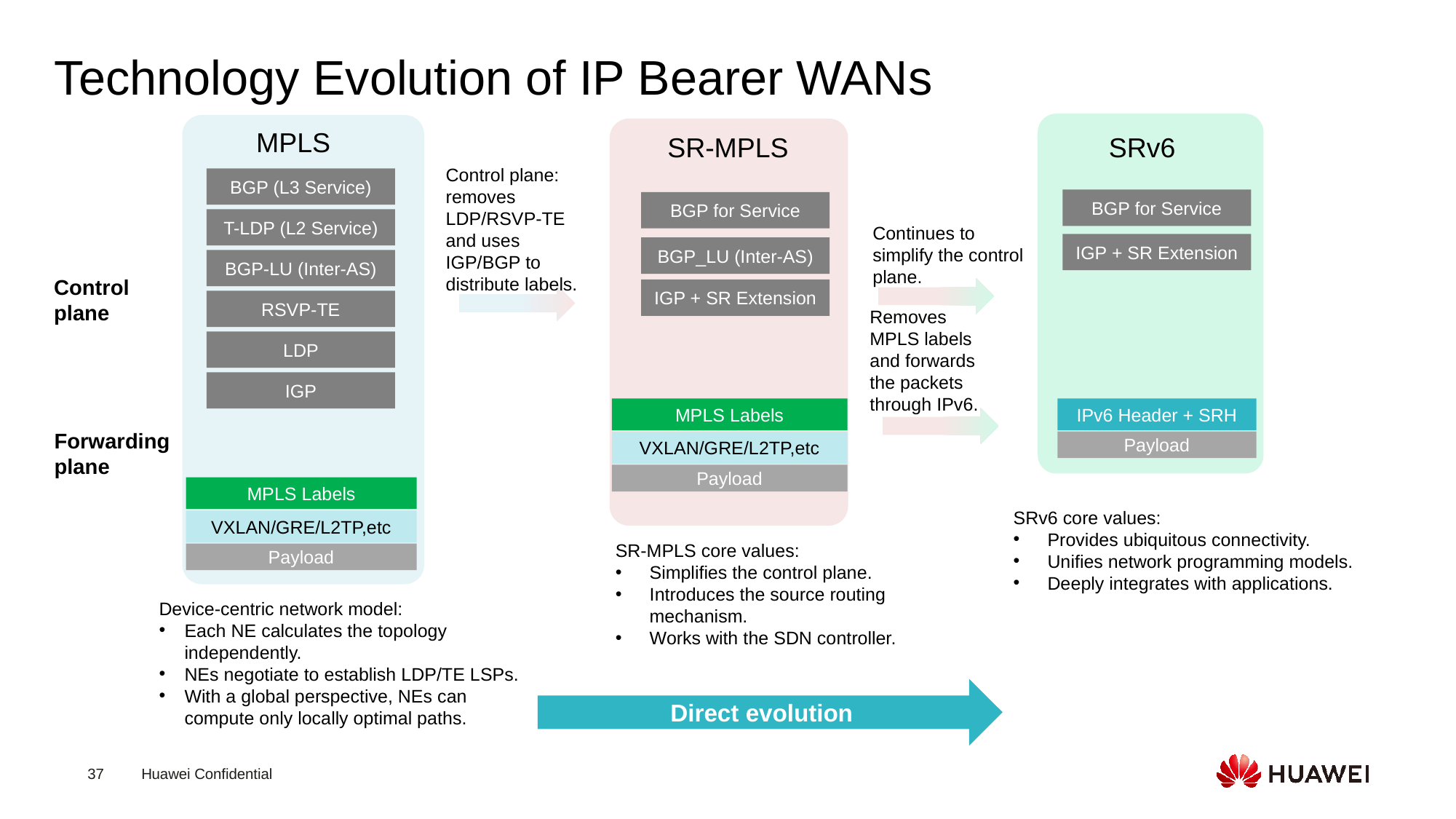

# Technology Evolution of IP Bearer WANs

MPLS
SR-MPLS
SRv6
Control plane:
removes LDP/RSVP-TE and uses IGP/BGP to distribute labels.

BGP (L3 Service)
BGP for Service
BGP for Service
T-LDP (L2 Service)
Continues to simplify the control plane.
IGP + SR Extension
BGP_LU (Inter-AS)
BGP-LU (Inter-AS)
Control plane

IGP + SR Extension

RSVP-TE
Removes MPLS labels and forwards the packets through IPv6.
LDP
IGP
IPv6 Header + SRH
Payload
MPLS Labels
VXLAN/GRE/L2TP,etc
Payload

Forwarding plane
MPLS Labels
VXLAN/GRE/L2TP,etc
Payload
SRv6 core values:
Provides ubiquitous connectivity.
Unifies network programming models.
Deeply integrates with applications.
SR-MPLS core values:
Simplifies the control plane.
Introduces the source routing mechanism.
Works with the SDN controller.
Device-centric network model:
Each NE calculates the topology independently.
NEs negotiate to establish LDP/TE LSPs.
With a global perspective, NEs can compute only locally optimal paths.
Direct evolution